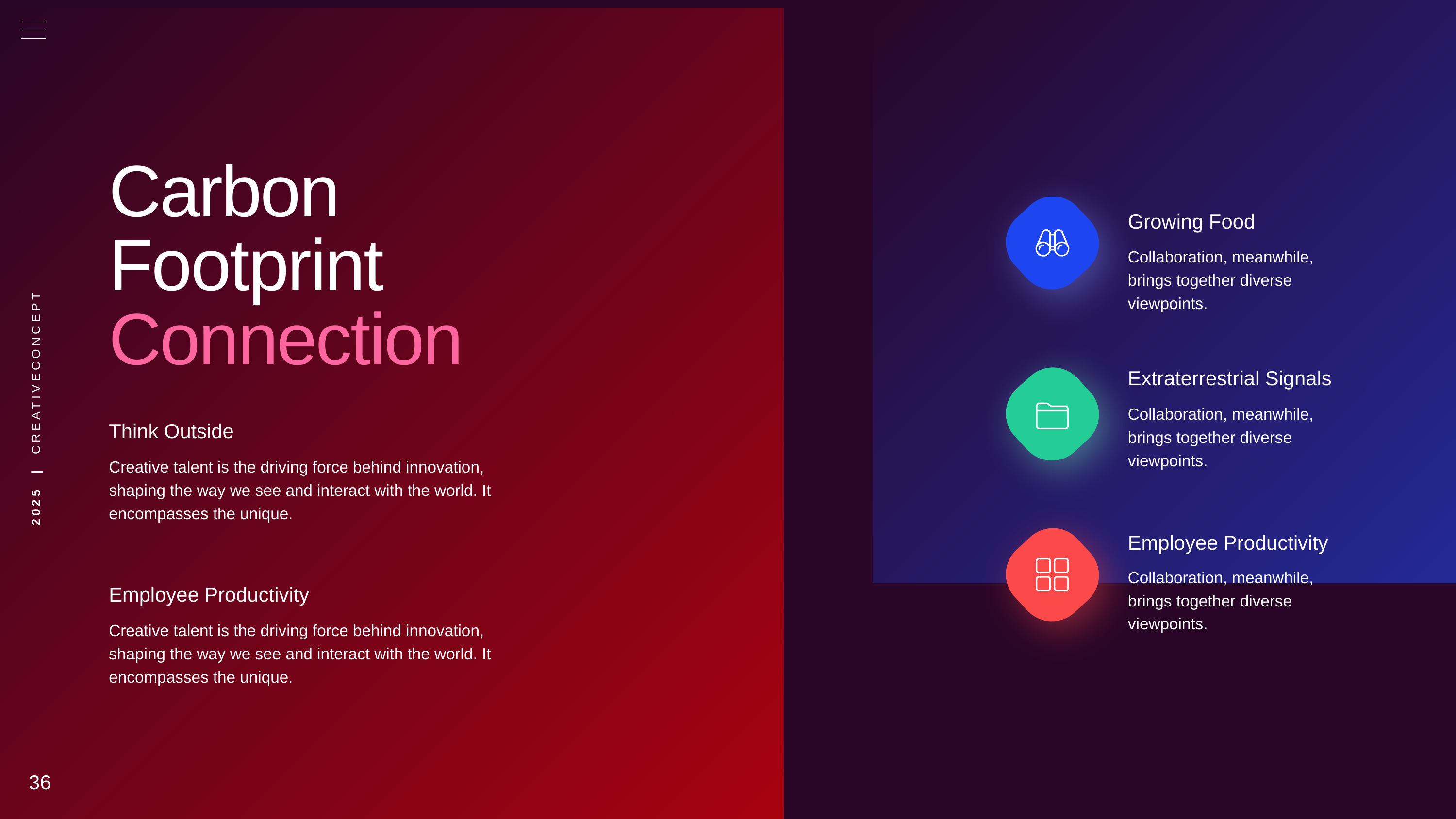

Carbon Footprint Connection

Growing Food

Collaboration, meanwhile, brings together diverse viewpoints.
Extraterrestrial Signals

Collaboration, meanwhile, brings together diverse viewpoints.

Think Outside
Creative talent is the driving force behind innovation, shaping the way we see and interact with the world. It encompasses the unique.

Employee Productivity

Collaboration, meanwhile, brings together diverse viewpoints.
Employee Productivity
Creative talent is the driving force behind innovation, shaping the way we see and interact with the world. It encompasses the unique.